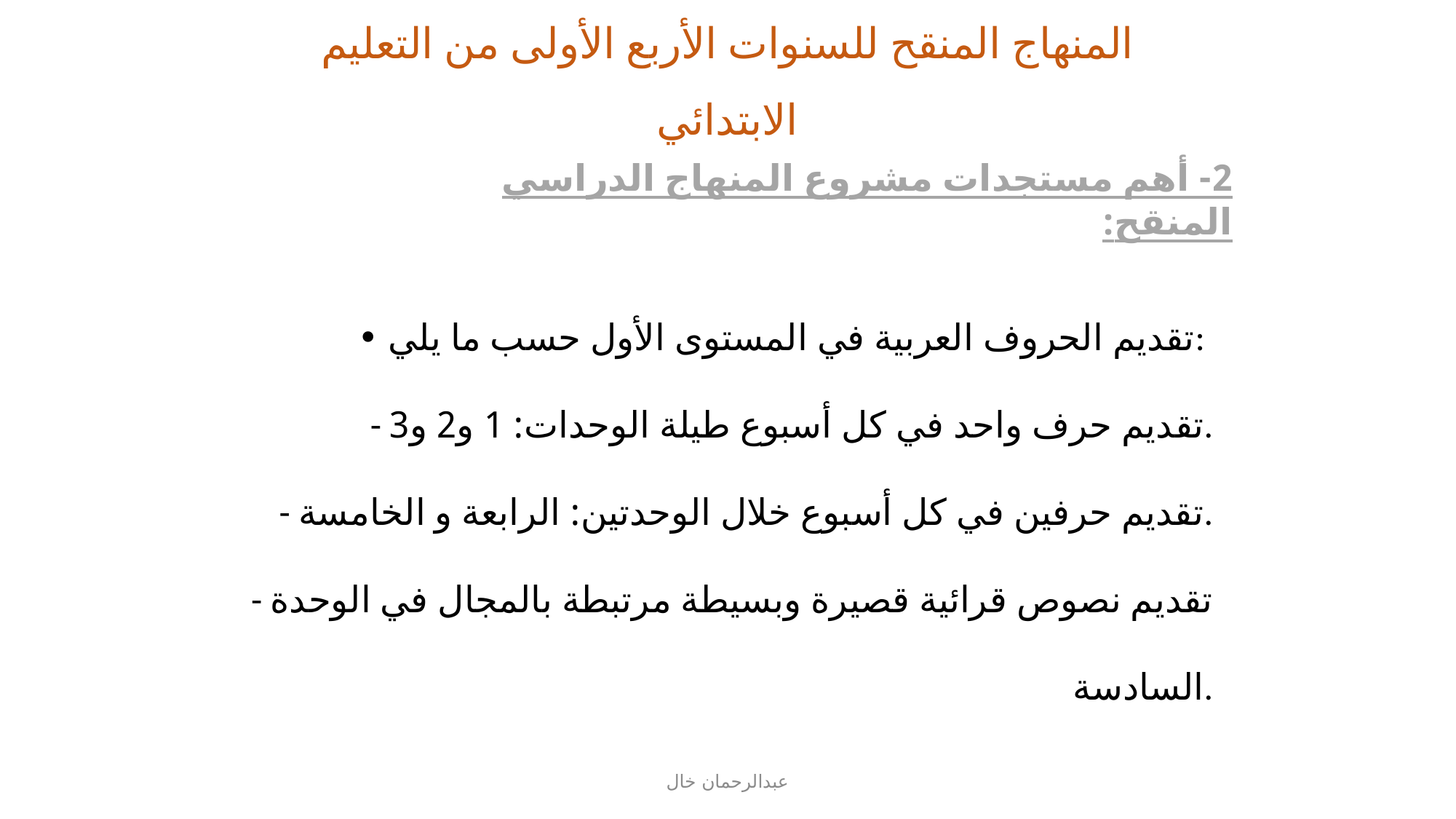

# المنهاج المنقح للسنوات الأربع الأولى من التعليم الابتدائي
2- أهم مستجدات مشروع المنهاج الدراسي المنقح:

• تقديم الحروف العربية في المستوى الأول حسب ما يلي:
- تقديم حرف واحد في كل أسبوع طيلة الوحدات: 1 و2 و3.
- تقديم حرفين في كل أسبوع خلال الوحدتين: الرابعة و الخامسة.
- تقديم نصوص قرائية قصيرة وبسيطة مرتبطة بالمجال في الوحدة السادسة.
عبدالرحمان خال